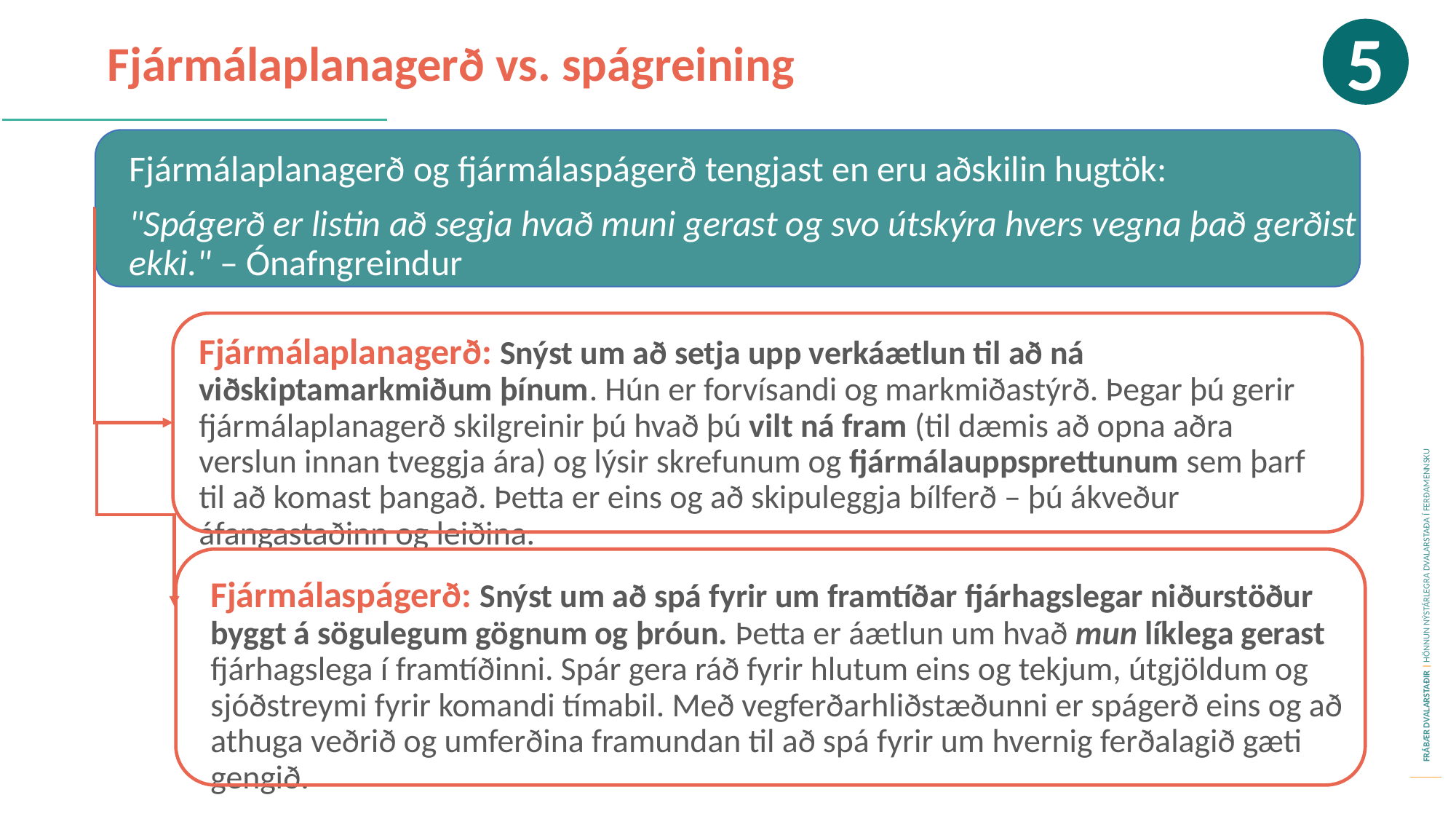

5

Fjármálaplanagerð vs. spágreining

Fjármálaplanagerð og fjármálaspágerð tengjast en eru aðskilin hugtök:
"Spágerð er listin að segja hvað muni gerast og svo útskýra hvers vegna það gerðist ekki." – Ónafngreindur

Fjármálaplanagerð: Snýst um að setja upp verkáætlun til að ná viðskiptamarkmiðum þínum. Hún er forvísandi og markmiðastýrð. Þegar þú gerir fjármálaplanagerð skilgreinir þú hvað þú vilt ná fram (til dæmis að opna aðra verslun innan tveggja ára) og lýsir skrefunum og fjármálauppsprettunum sem þarf til að komast þangað. Þetta er eins og að skipuleggja bílferð – þú ákveður áfangastaðinn og leiðina.

Fjármálaspágerð: Snýst um að spá fyrir um framtíðar fjárhagslegar niðurstöður byggt á sögulegum gögnum og þróun. Þetta er áætlun um hvað mun líklega gerast fjárhagslega í framtíðinni. Spár gera ráð fyrir hlutum eins og tekjum, útgjöldum og sjóðstreymi fyrir komandi tímabil. Með vegferðarhliðstæðunni er spágerð eins og að athuga veðrið og umferðina framundan til að spá fyrir um hvernig ferðalagið gæti gengið.